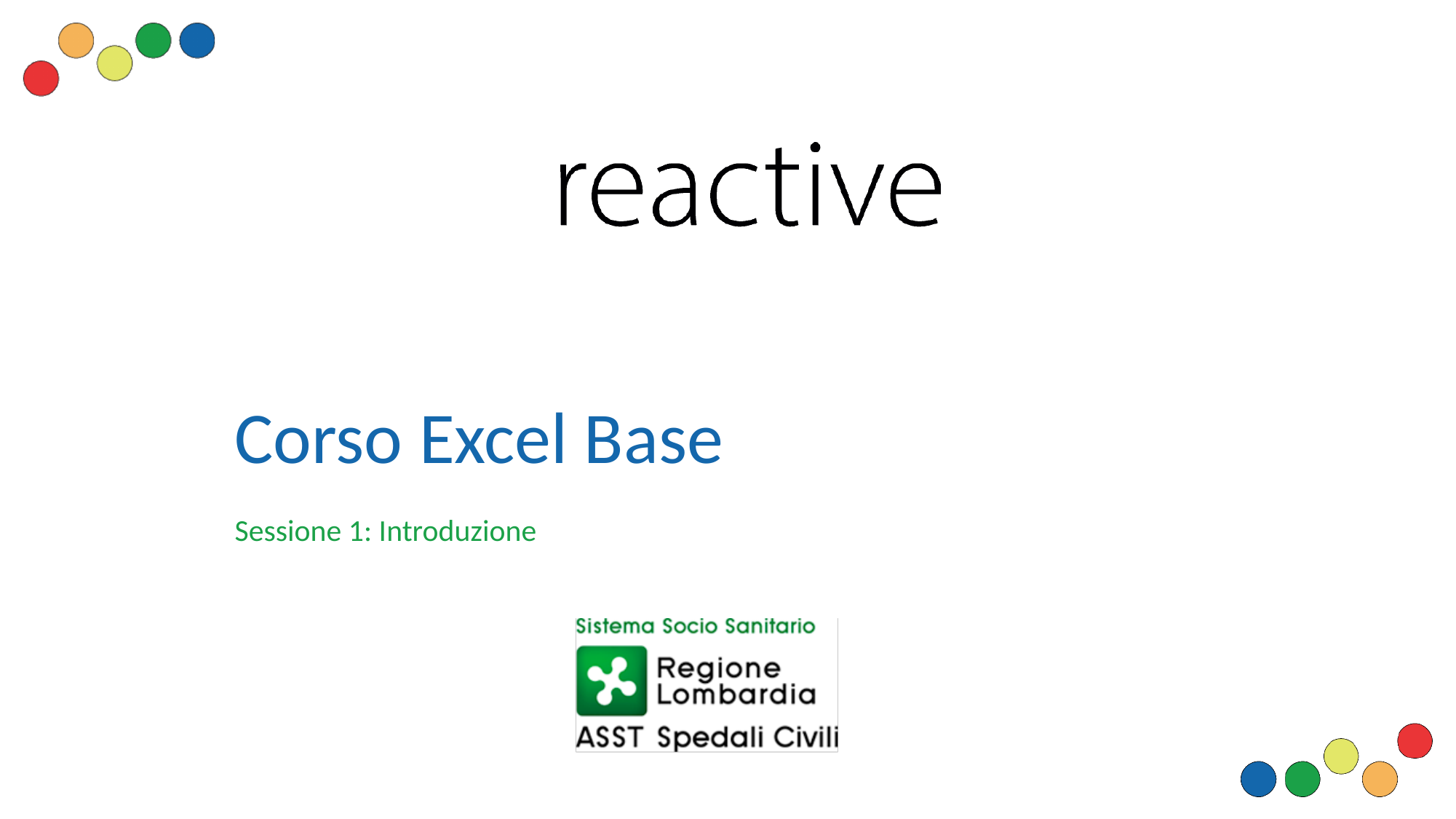

# Corso Excel Base
Sessione 1: Introduzione